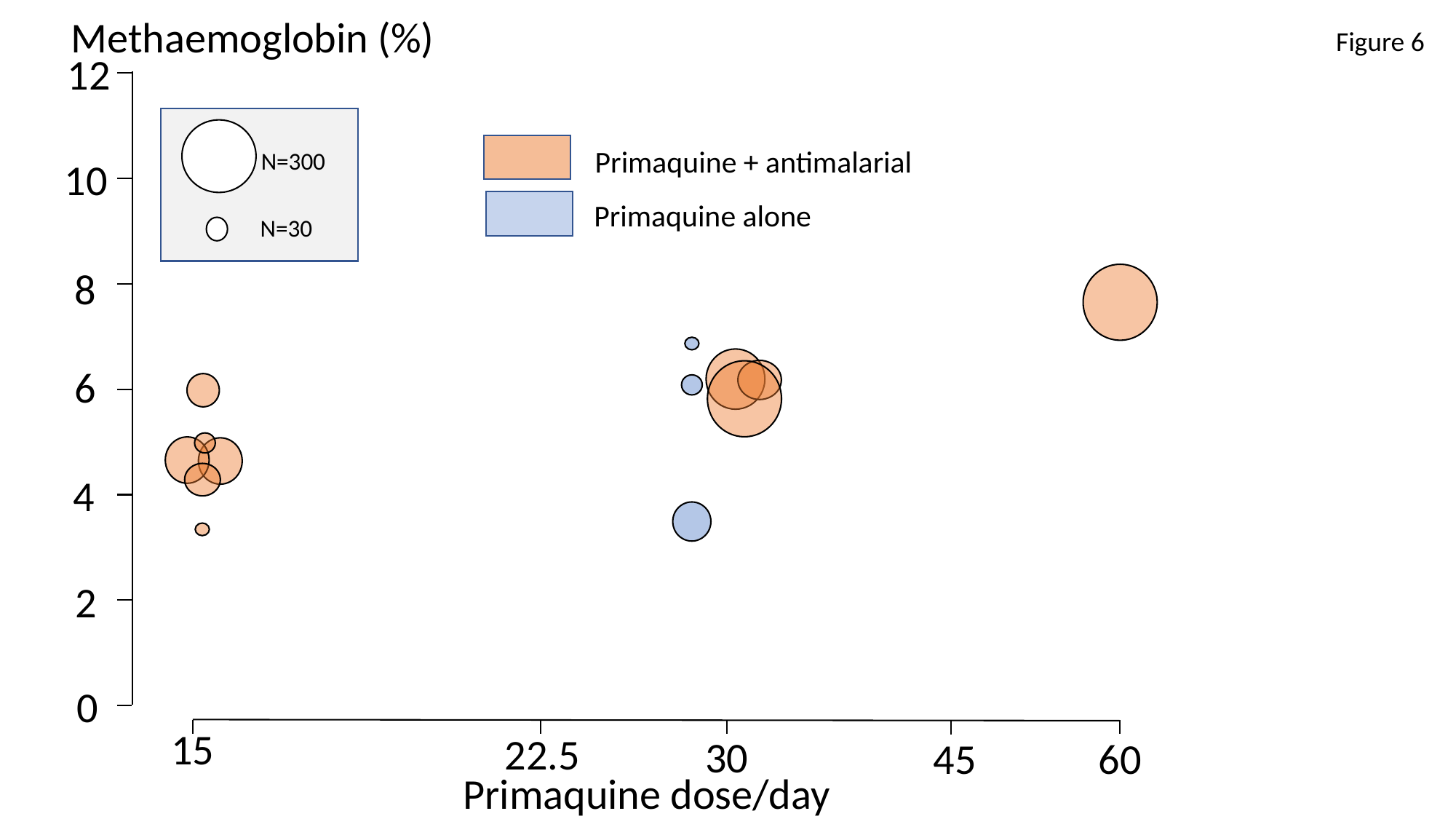

Methaemoglobin (%)
Figure 6
12

Primaquine + antimalarial
N=300
10
Primaquine alone

N=30

 8

6

4

2
0
15
22.5
30
45
60
Primaquine dose/day